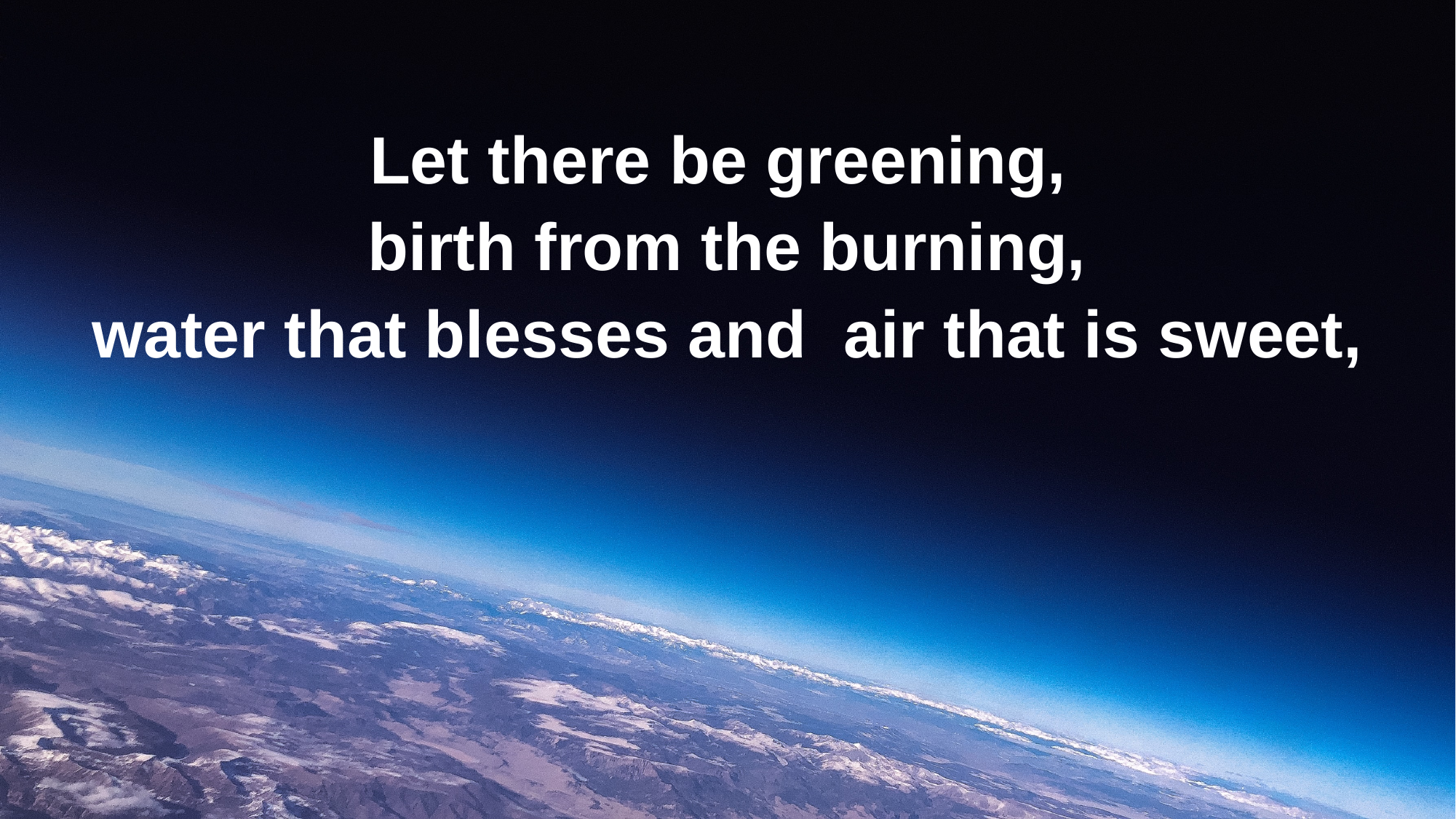

Let there be greening,
birth from the burning,
water that blesses and  air that is sweet,